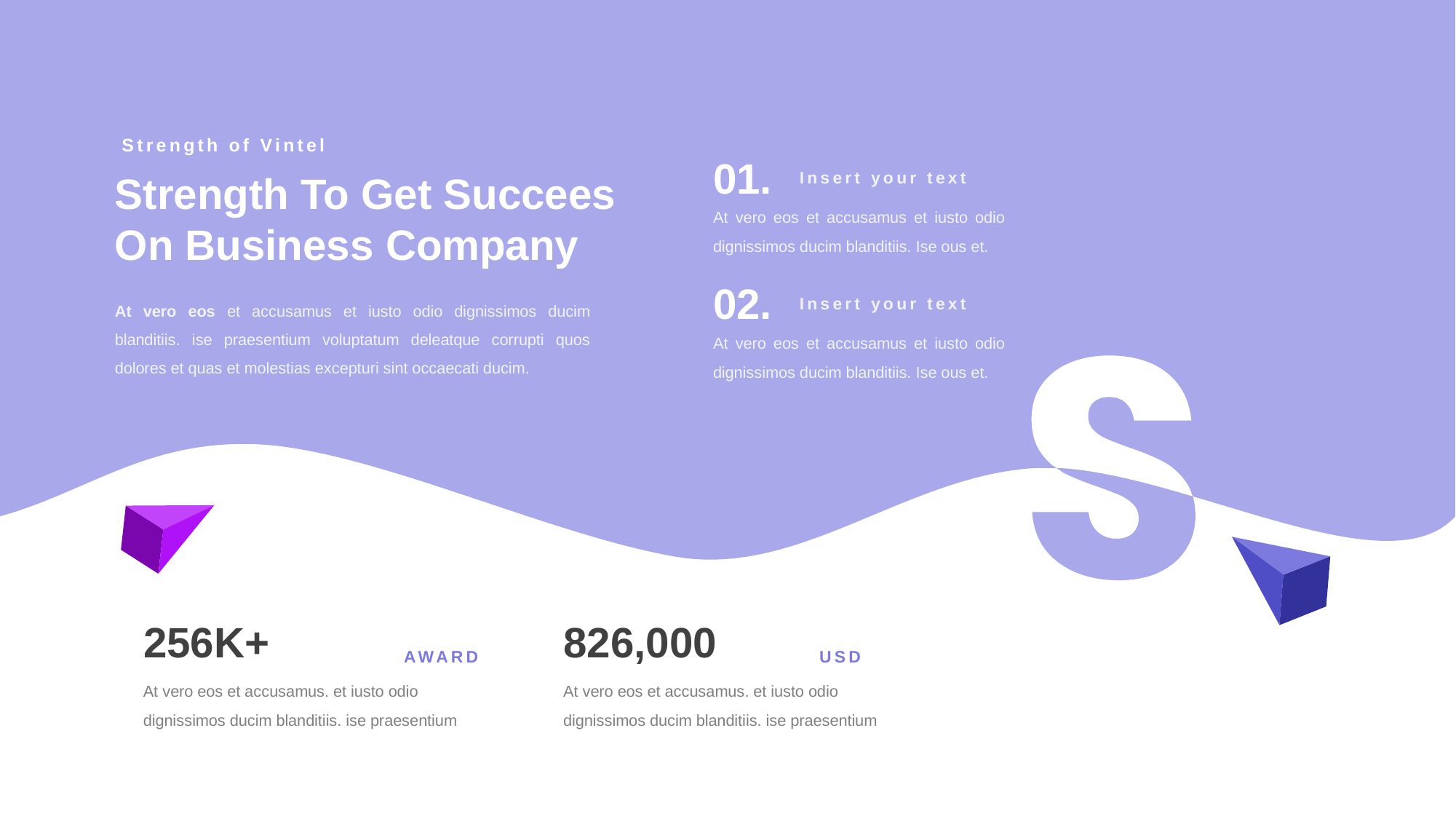

Strength of Vintel
01.
Strength To Get Succees On Business Company
Insert your text
At vero eos et accusamus et iusto odio dignissimos ducim blanditiis. Ise ous et.
02.
At vero eos et accusamus et iusto odio dignissimos ducim blanditiis. ise praesentium voluptatum deleatque corrupti quos dolores et quas et molestias excepturi sint occaecati ducim.
Insert your text
At vero eos et accusamus et iusto odio dignissimos ducim blanditiis. Ise ous et.
256K+
826,000
AWARD
USD
At vero eos et accusamus. et iusto odio dignissimos ducim blanditiis. ise praesentium
At vero eos et accusamus. et iusto odio dignissimos ducim blanditiis. ise praesentium